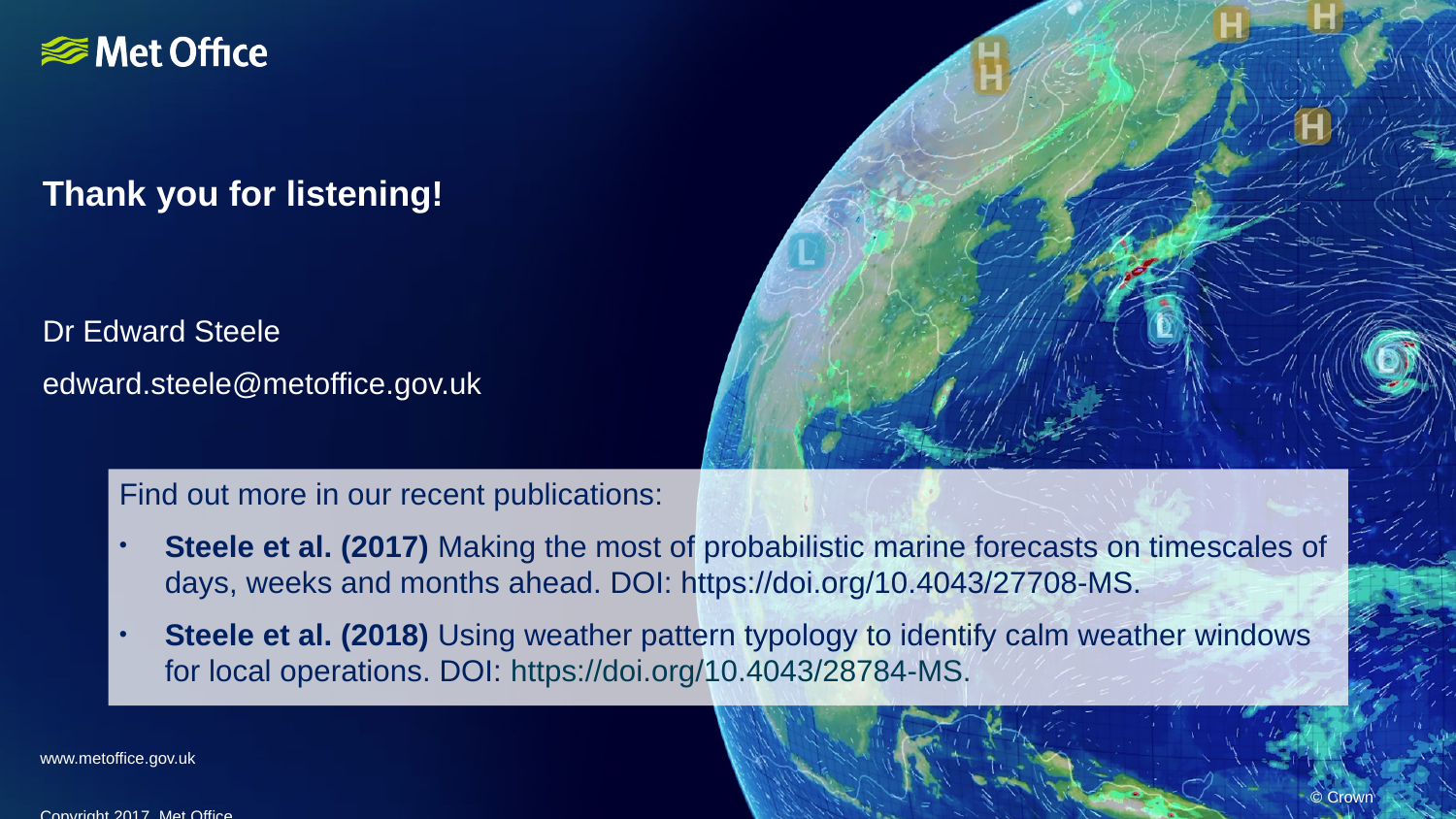

# Thank you for listening!
Dr Edward Steele
edward.steele@metoffice.gov.uk
Find out more in our recent publications:
Steele et al. (2017) Making the most of probabilistic marine forecasts on timescales of days, weeks and months ahead. DOI: https://doi.org/10.4043/27708-MS.
Steele et al. (2018) Using weather pattern typology to identify calm weather windows for local operations. DOI: https://doi.org/10.4043/28784-MS.
www.metoffice.gov.uk																									                       © Crown Copyright 2017, Met Office